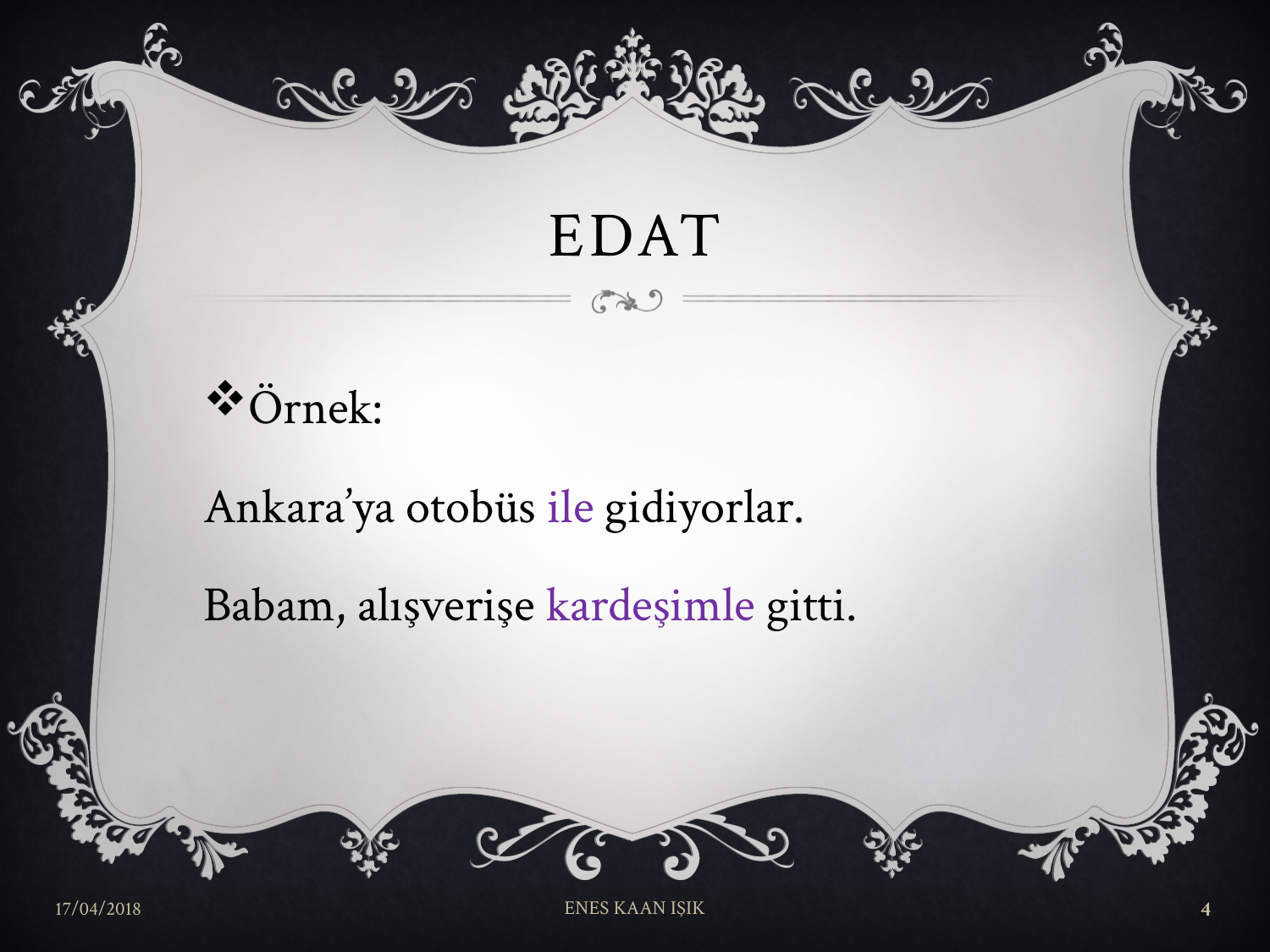

# Edat
Örnek:
Ankara’ya otobüs ile gidiyorlar.
Babam, alışverişe kardeşimle gitti.
17/04/2018
ENES KAAN IŞIK
4